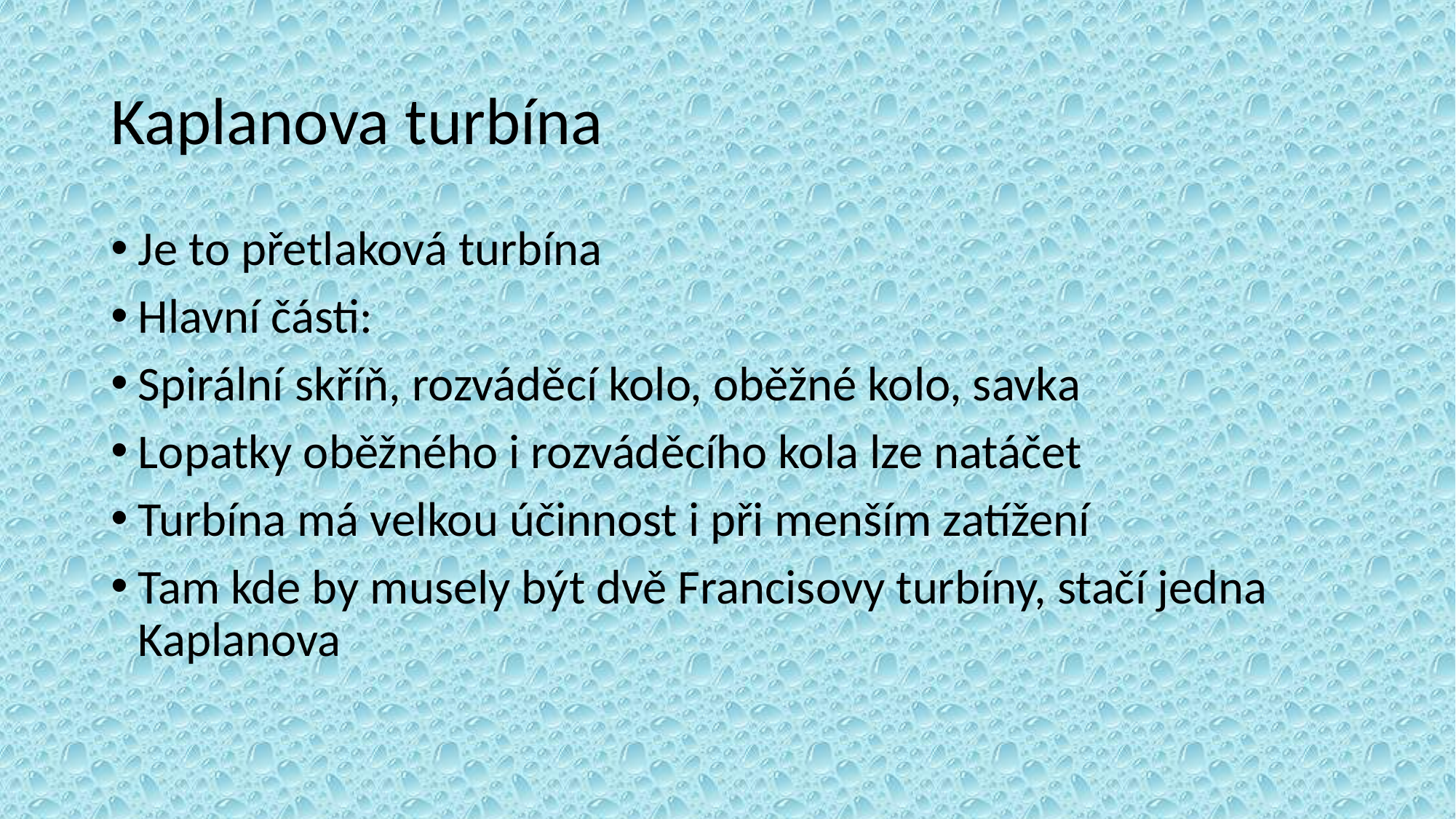

# Kaplanova turbína
Je to přetlaková turbína
Hlavní části:
Spirální skříň, rozváděcí kolo, oběžné kolo, savka
Lopatky oběžného i rozváděcího kola lze natáčet
Turbína má velkou účinnost i při menším zatížení
Tam kde by musely být dvě Francisovy turbíny, stačí jedna Kaplanova